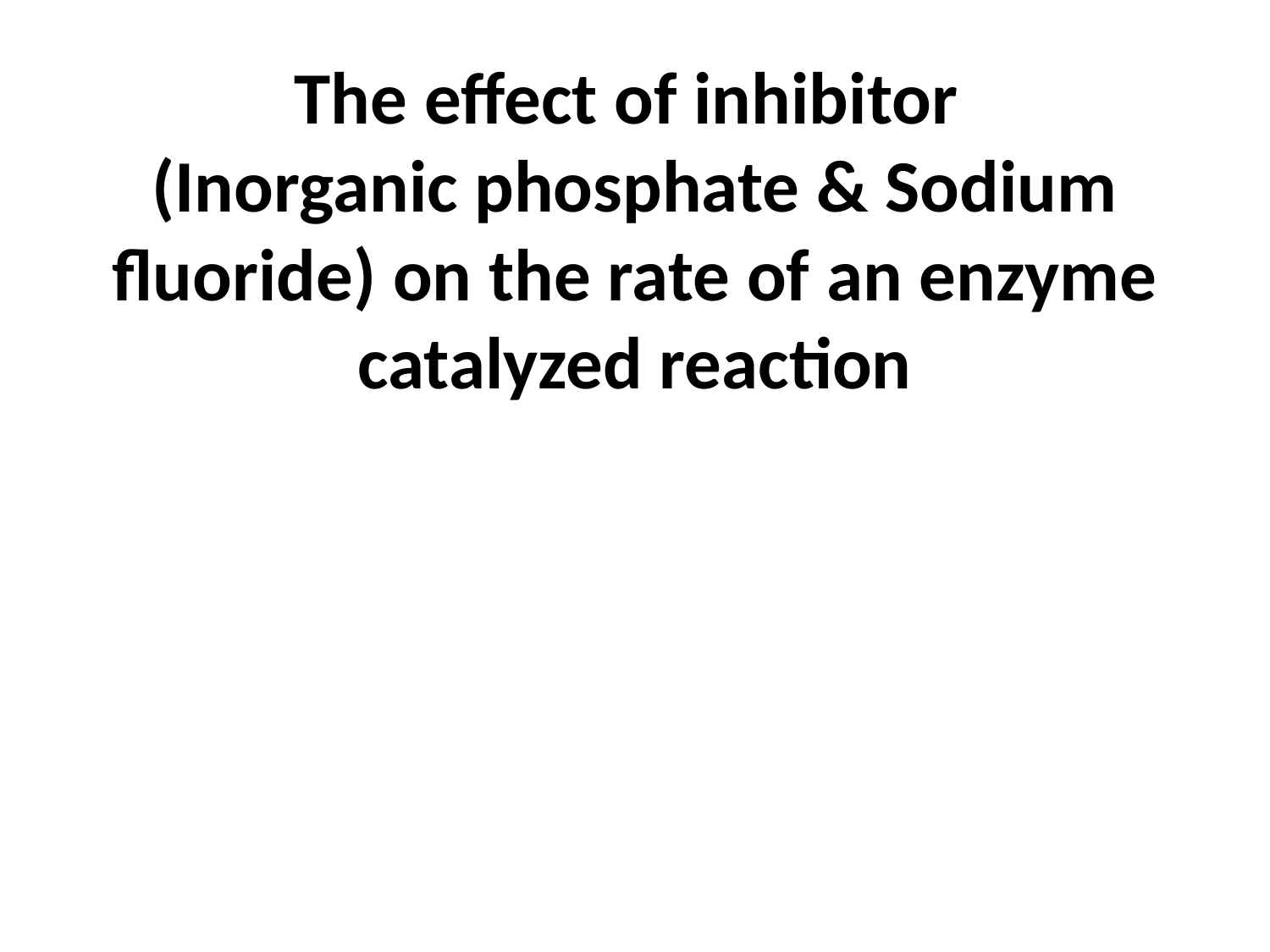

# The effect of inhibitor (Inorganic phosphate & Sodium fluoride) on the rate of an enzyme catalyzed reaction